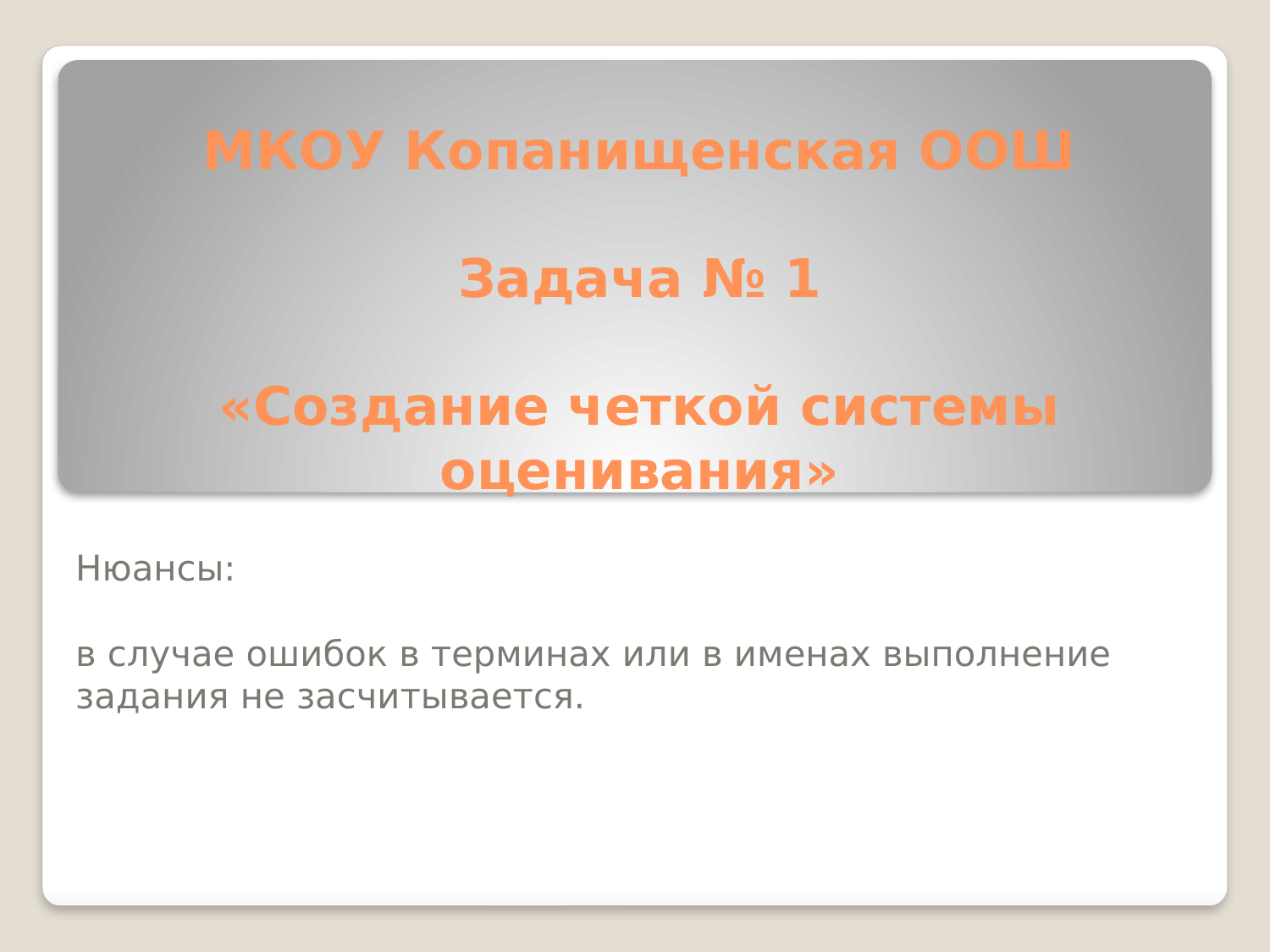

# МКОУ Копанищенская ООШ Задача № 1 «Создание четкой системы оценивания»
Нюансы:

в случае ошибок в терминах или в именах выполнение задания не засчитывается.